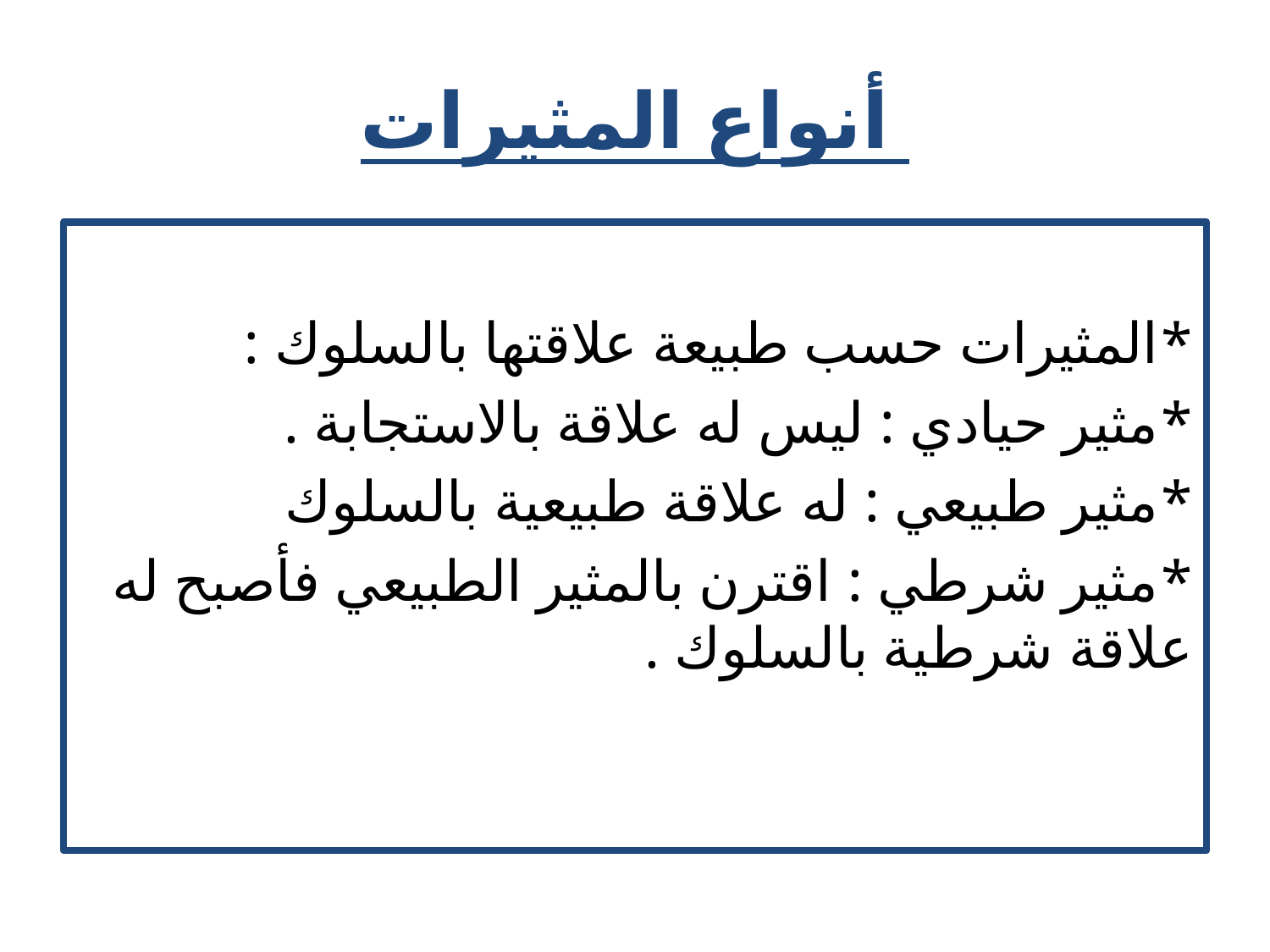

# أنواع المثيرات

*المثيرات حسب طبيعة علاقتها بالسلوك :
	*مثير حيادي : ليس له علاقة بالاستجابة .
	*مثير طبيعي : له علاقة طبيعية بالسلوك
	*مثير شرطي : اقترن بالمثير الطبيعي فأصبح له علاقة شرطية بالسلوك .